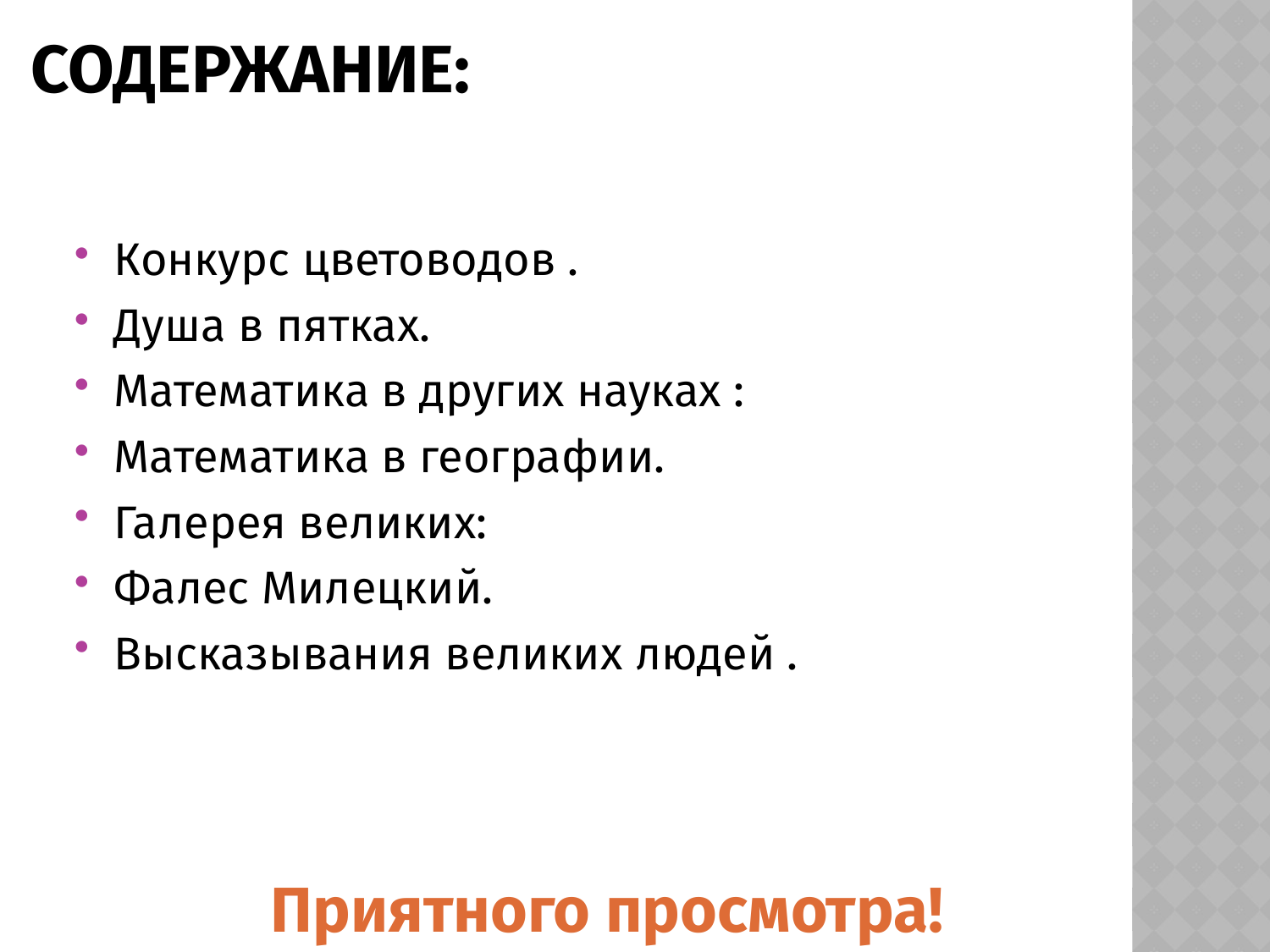

# Содержание:
Конкурс цветоводов .
Душа в пятках.
Математика в других науках :
Математика в географии.
Галерея великих:
Фалес Милецкий.
Высказывания великих людей .

Приятного просмотра!